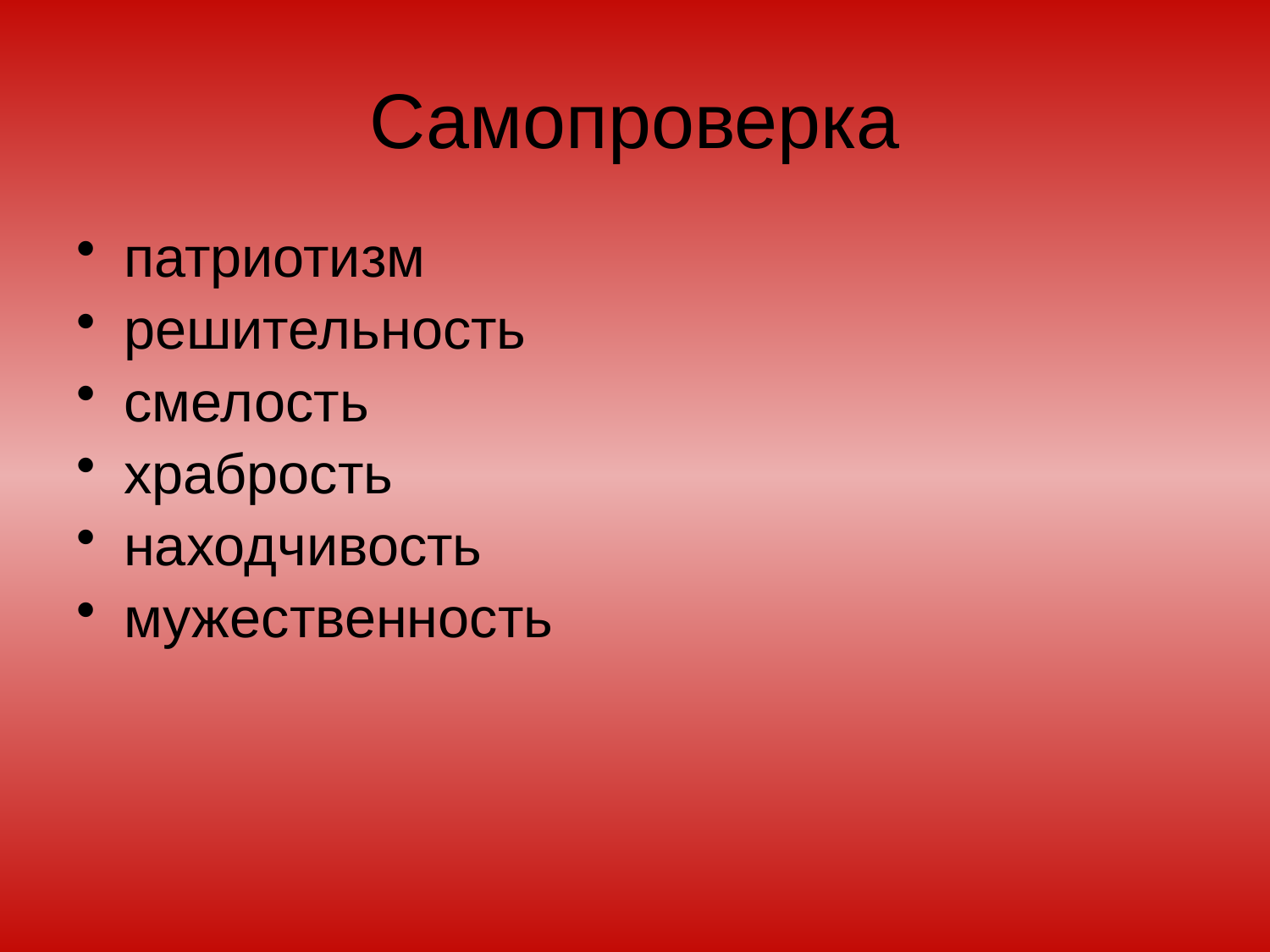

# Самопроверка
патриотизм
решительность
смелость
храбрость
находчивость
мужественность